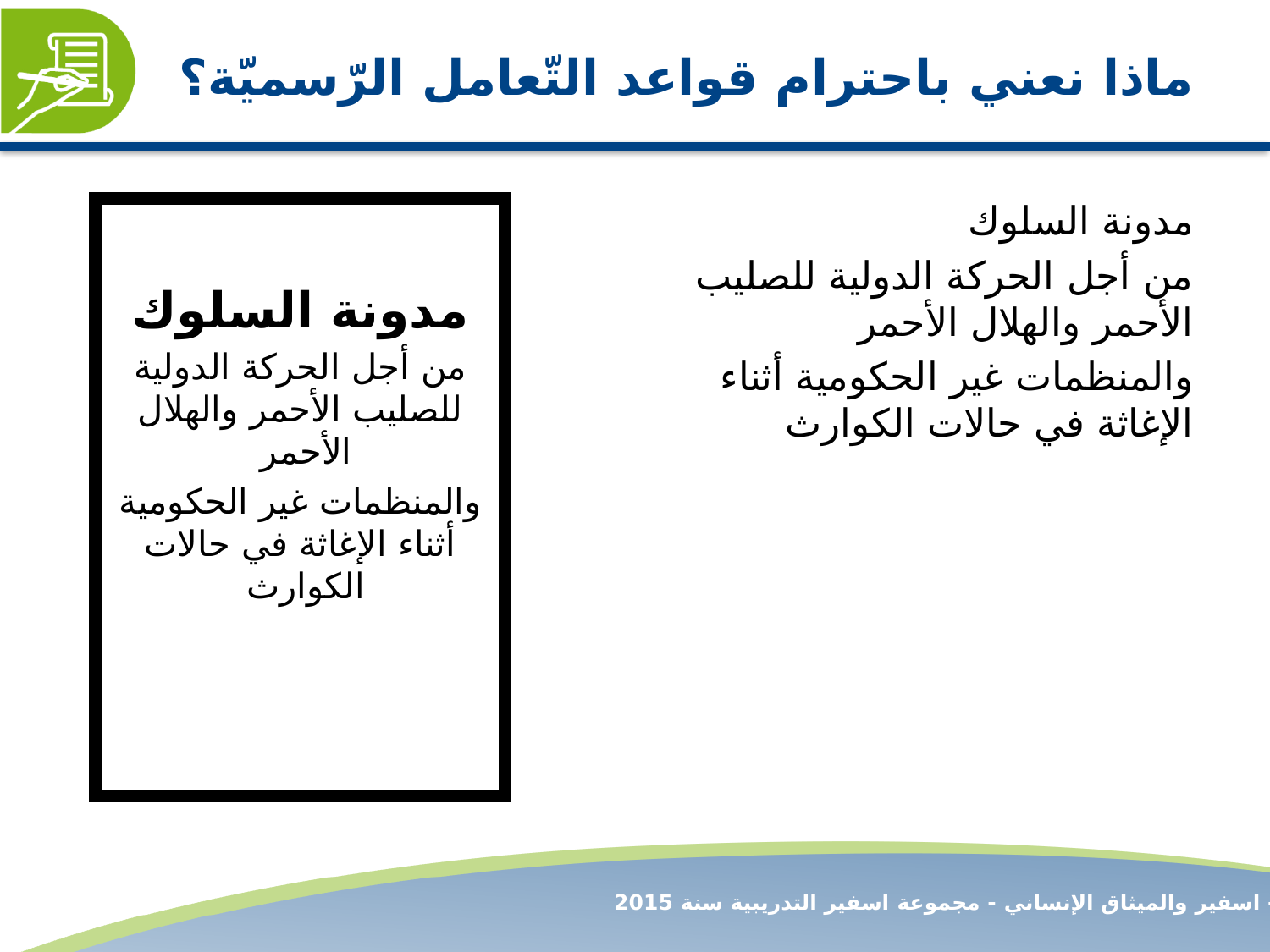

# ماذا نعني باحترام قواعد التّعامل الرّسميّة؟
مدونة السلوك
من أجل الحركة الدولية للصليب الأحمر والهلال الأحمر
والمنظمات غير الحكومية أثناء الإغاثة في حالات الكوارث
مدونة السلوك
من أجل الحركة الدولية للصليب الأحمر والهلال الأحمر
والمنظمات غير الحكومية أثناء الإغاثة في حالات الكوارث
الجزء "أ"9 - اسفير والميثاق الإنساني - مجموعة اسفير التدريبية سنة 2015